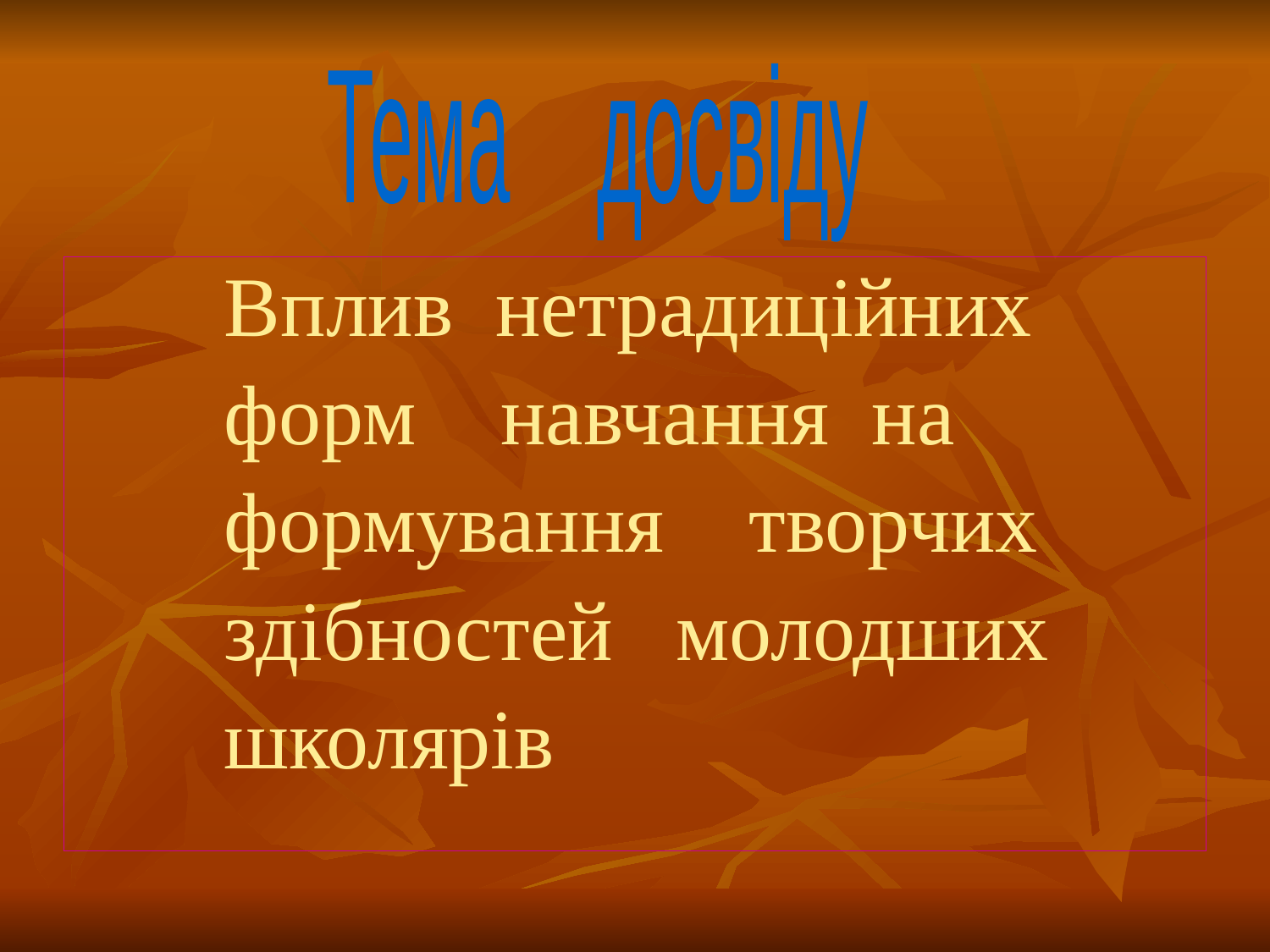

Тема    досвіду
       Вплив  нетрадиційних
       форм    навчання  на
       формування    творчих
       здібностей   молодших
       школярів